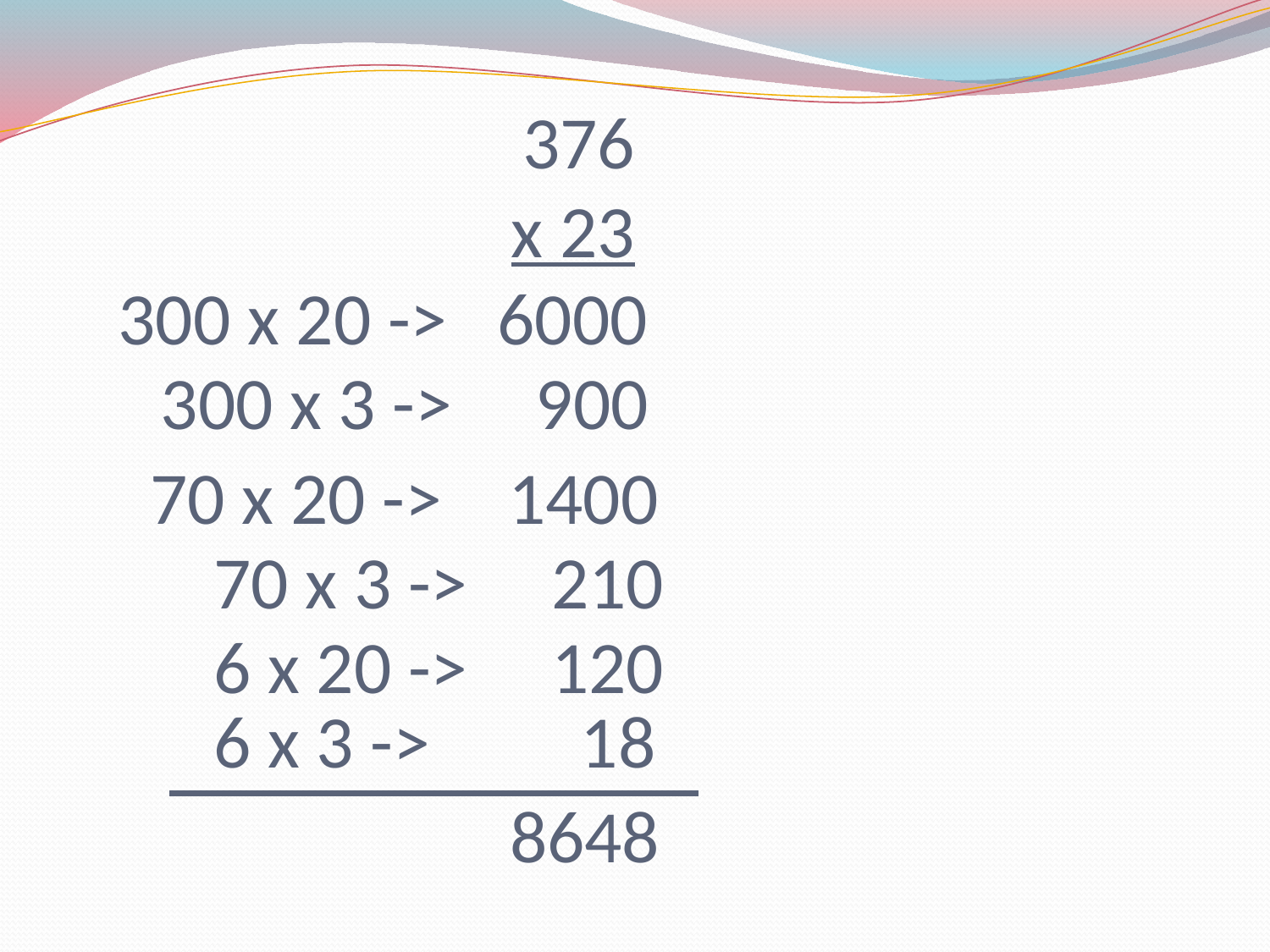

# 376 x 23
300 x 20 ->   6000
300 x 3 ->     900
70 x 20 ->    1400
70 x 3 ->     210
6 x 20 ->     120
6 x 3 ->         18
8648